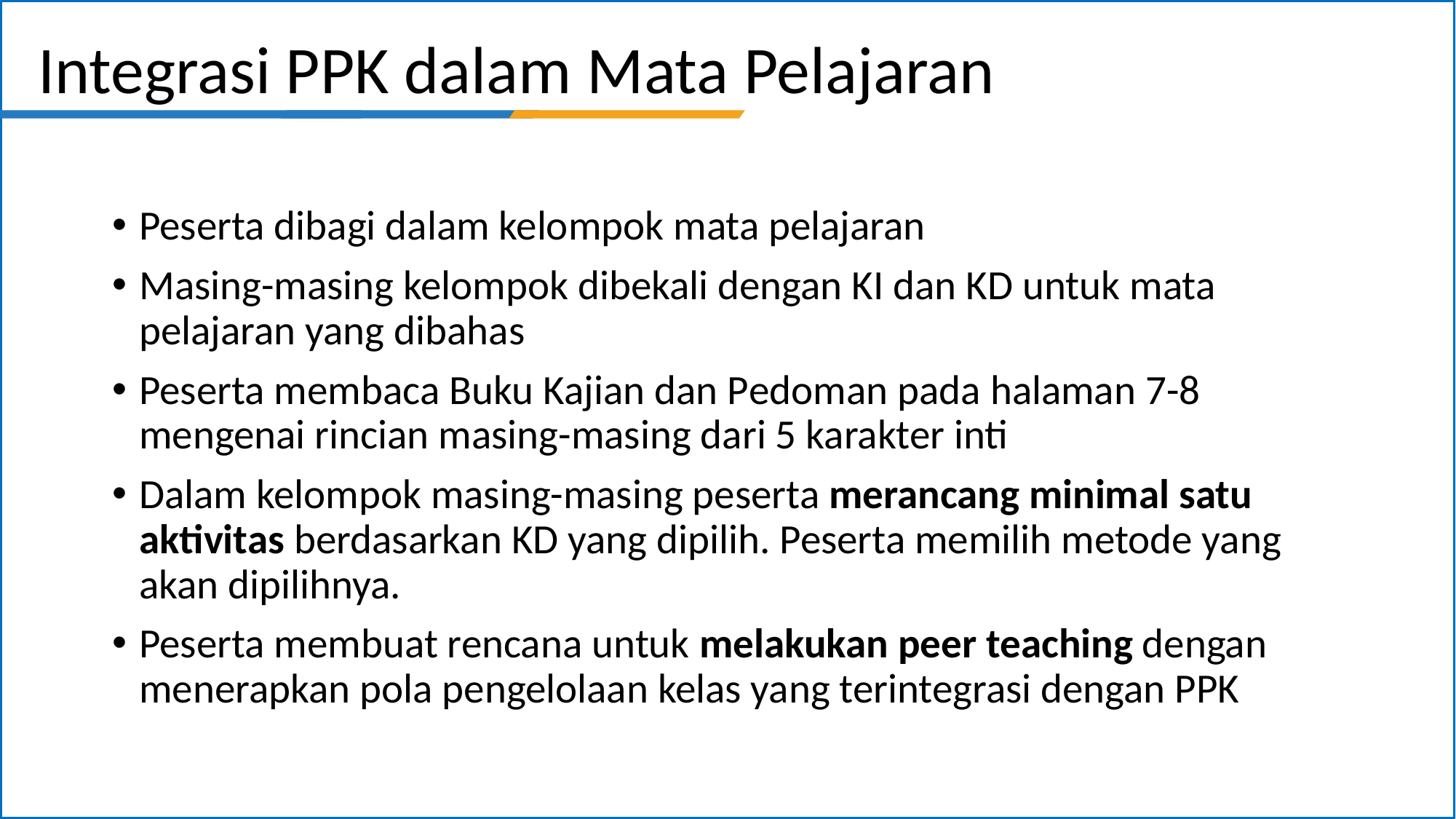

# Integrasi PPK dalam Mata Pelajaran

Peserta dibagi dalam kelompok mata pelajaran
Masing-masing kelompok dibekali dengan KI dan KD untuk mata pelajaran yang dibahas
Peserta membaca Buku Kajian dan Pedoman pada halaman 7-8 mengenai rincian masing-masing dari 5 karakter inti
Dalam kelompok masing-masing peserta merancang minimal satu aktivitas berdasarkan KD yang dipilih. Peserta memilih metode yang akan dipilihnya.
Peserta membuat rencana untuk melakukan peer teaching dengan menerapkan pola pengelolaan kelas yang terintegrasi dengan PPK